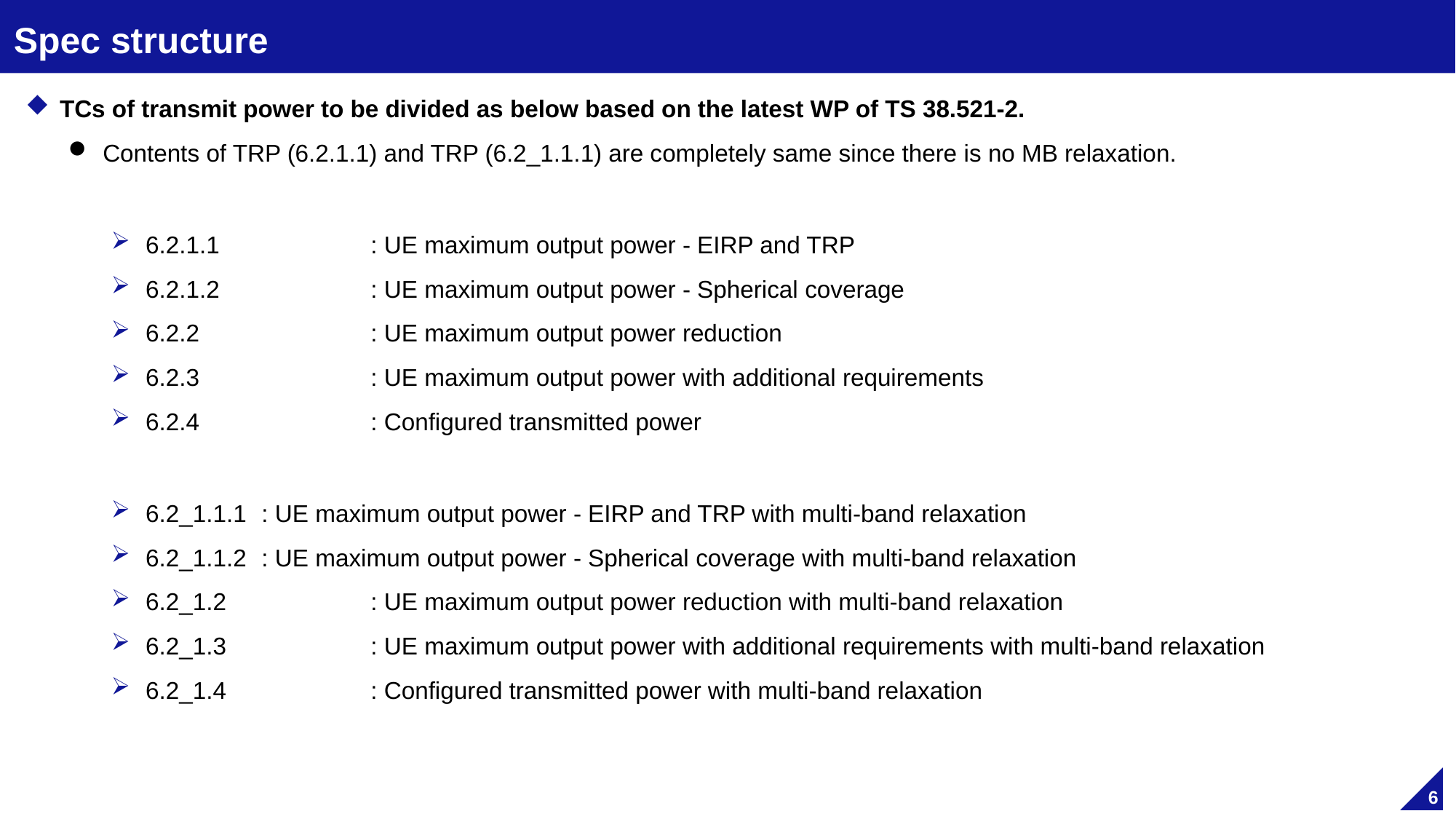

# Spec structure
TCs of transmit power to be divided as below based on the latest WP of TS 38.521-2.
Contents of TRP (6.2.1.1) and TRP (6.2_1.1.1) are completely same since there is no MB relaxation.

6.2.1.1		 : UE maximum output power - EIRP and TRP
6.2.1.2		 : UE maximum output power - Spherical coverage
6.2.2		 : UE maximum output power reduction
6.2.3		 : UE maximum output power with additional requirements
6.2.4		 : Configured transmitted power

6.2_1.1.1	 : UE maximum output power - EIRP and TRP with multi-band relaxation
6.2_1.1.2	 : UE maximum output power - Spherical coverage with multi-band relaxation
6.2_1.2		 : UE maximum output power reduction with multi-band relaxation
6.2_1.3		 : UE maximum output power with additional requirements with multi-band relaxation
6.2_1.4		 : Configured transmitted power with multi-band relaxation

6